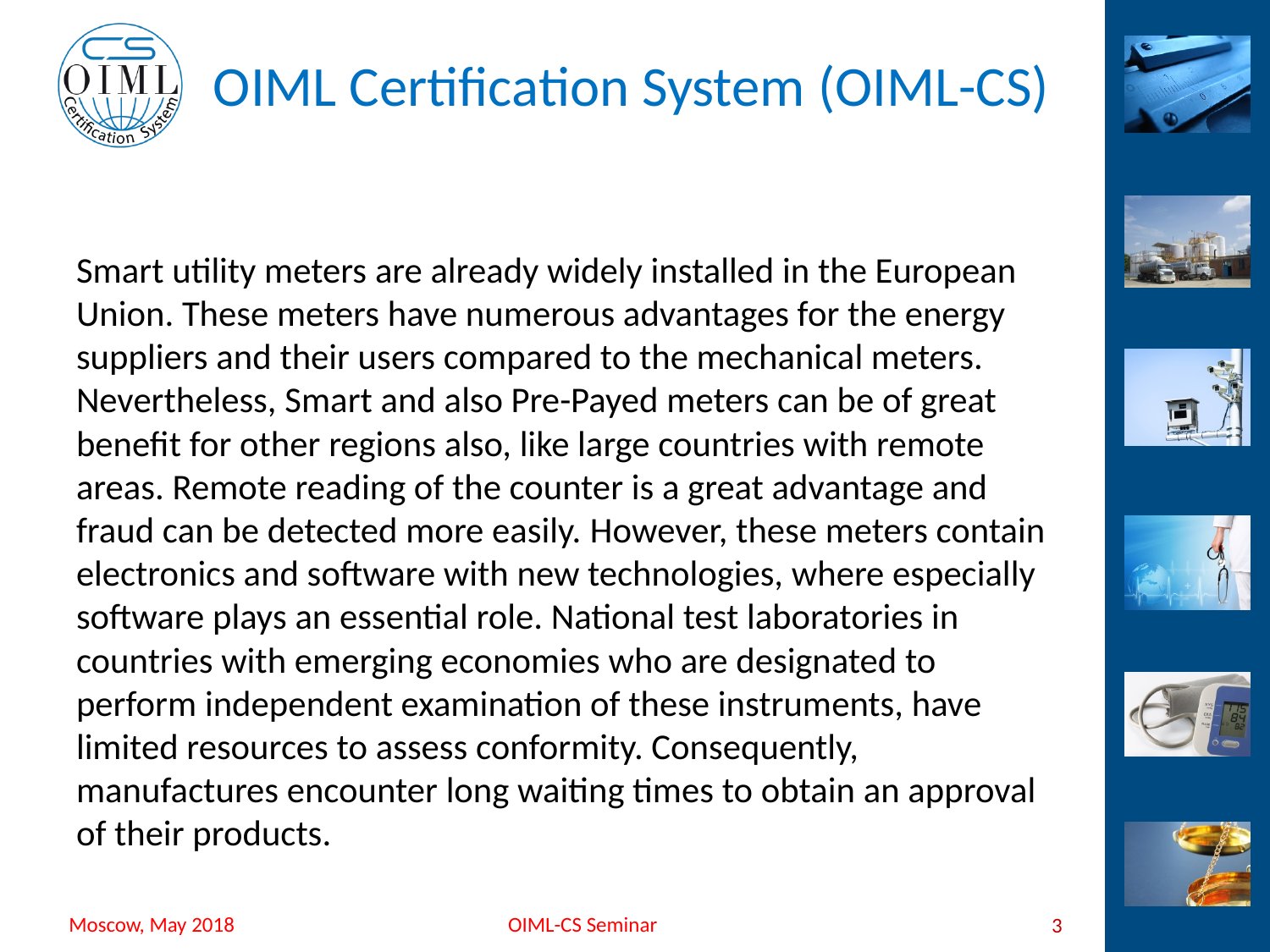

#
Smart utility meters are already widely installed in the European Union. These meters have numerous advantages for the energy suppliers and their users compared to the mechanical meters. Nevertheless, Smart and also Pre-Payed meters can be of great benefit for other regions also, like large countries with remote areas. Remote reading of the counter is a great advantage and fraud can be detected more easily. However, these meters contain electronics and software with new technologies, where especially software plays an essential role. National test laboratories in countries with emerging economies who are designated to perform independent examination of these instruments, have limited resources to assess conformity. Consequently, manufactures encounter long waiting times to obtain an approval of their products.
3